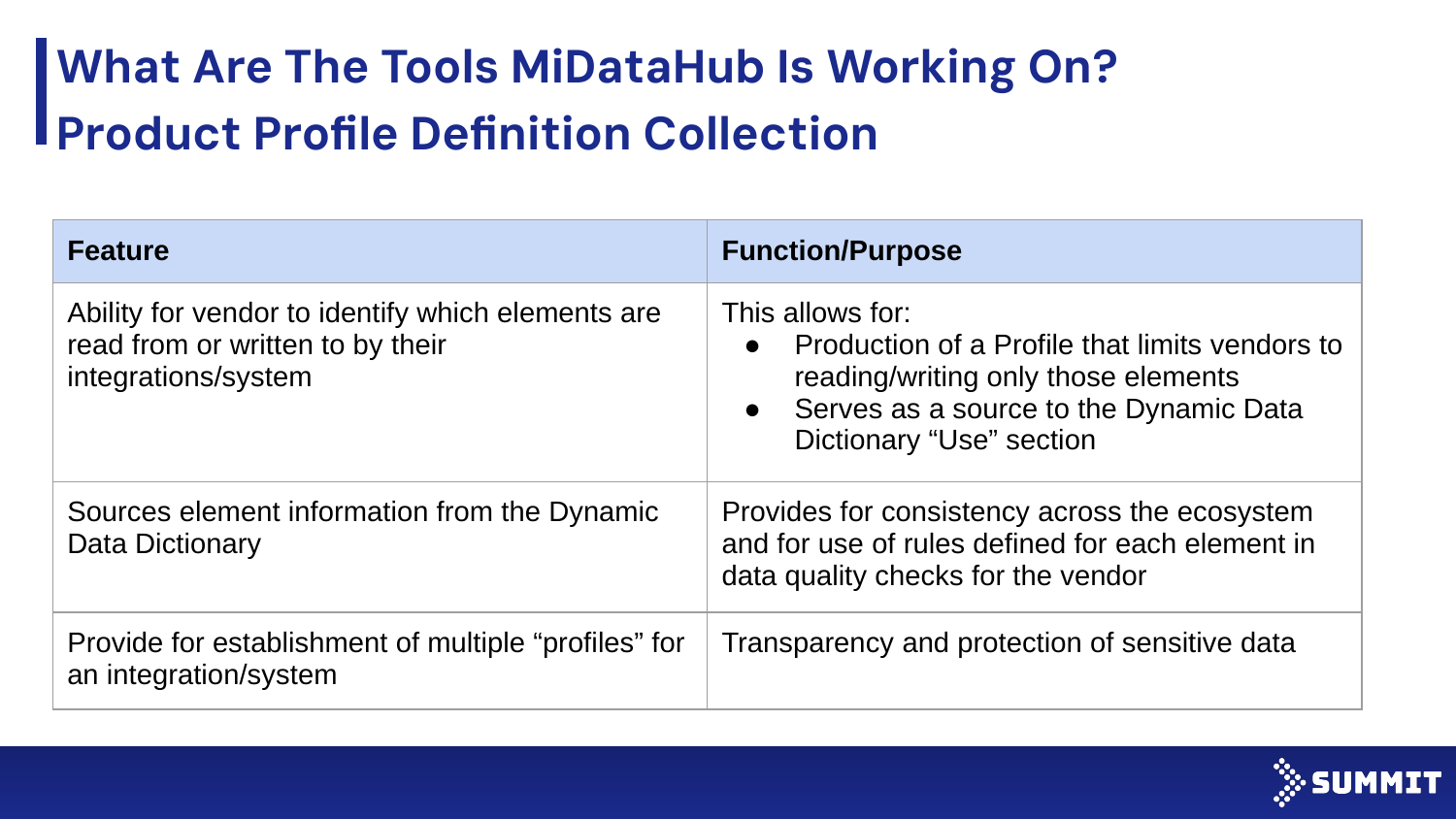

What Are The Tools MiDataHub Is Working On?
Product Profile Definition Collection
| Feature | Function/Purpose |
| --- | --- |
| Ability for vendor to identify which elements are read from or written to by their integrations/system | This allows for: Production of a Profile that limits vendors to reading/writing only those elements Serves as a source to the Dynamic Data Dictionary “Use” section |
| Sources element information from the Dynamic Data Dictionary | Provides for consistency across the ecosystem and for use of rules defined for each element in data quality checks for the vendor |
| Provide for establishment of multiple “profiles” for an integration/system | Transparency and protection of sensitive data |